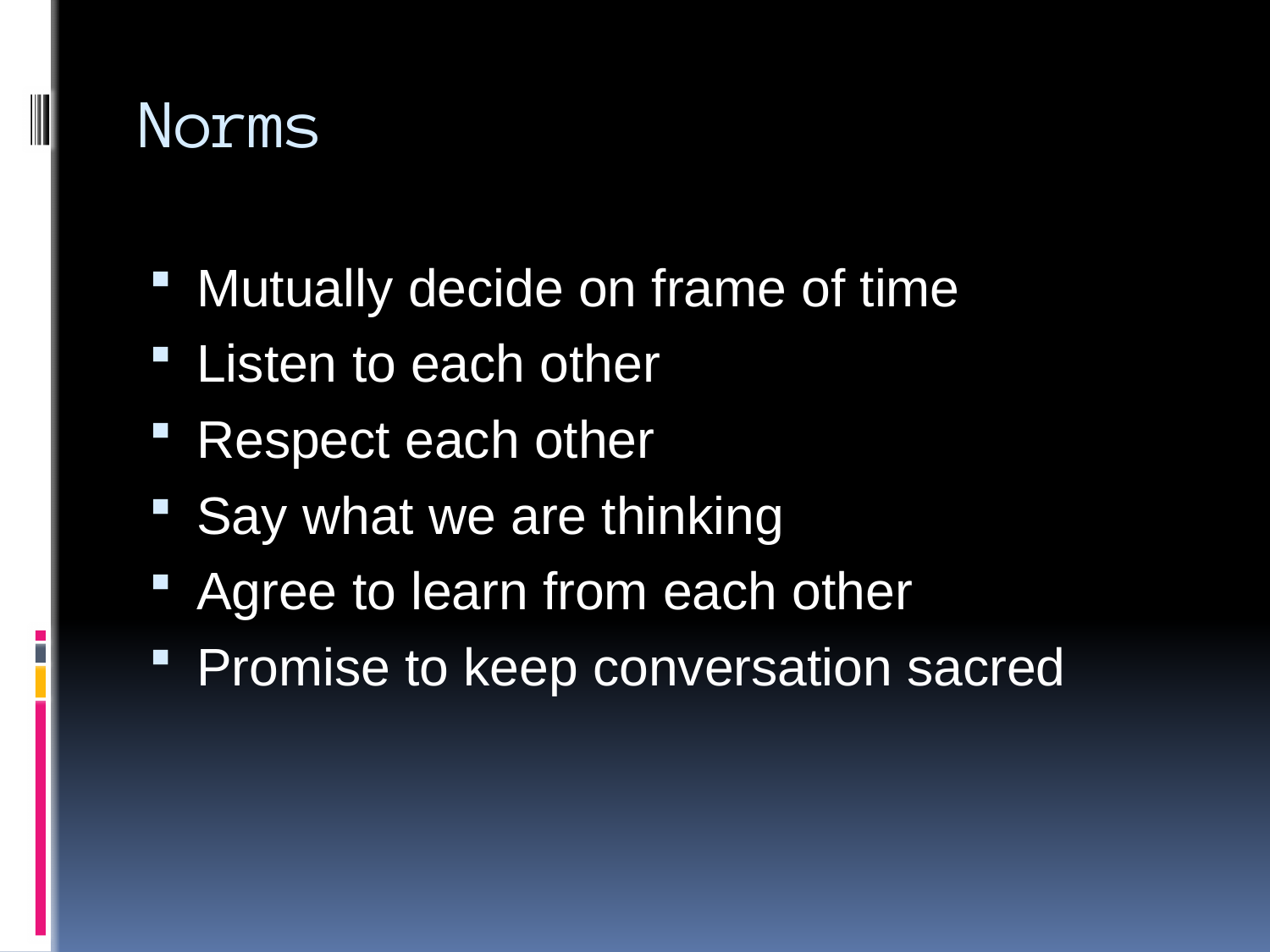

# Norms
Mutually decide on frame of time
Listen to each other
Respect each other
Say what we are thinking
Agree to learn from each other
Promise to keep conversation sacred